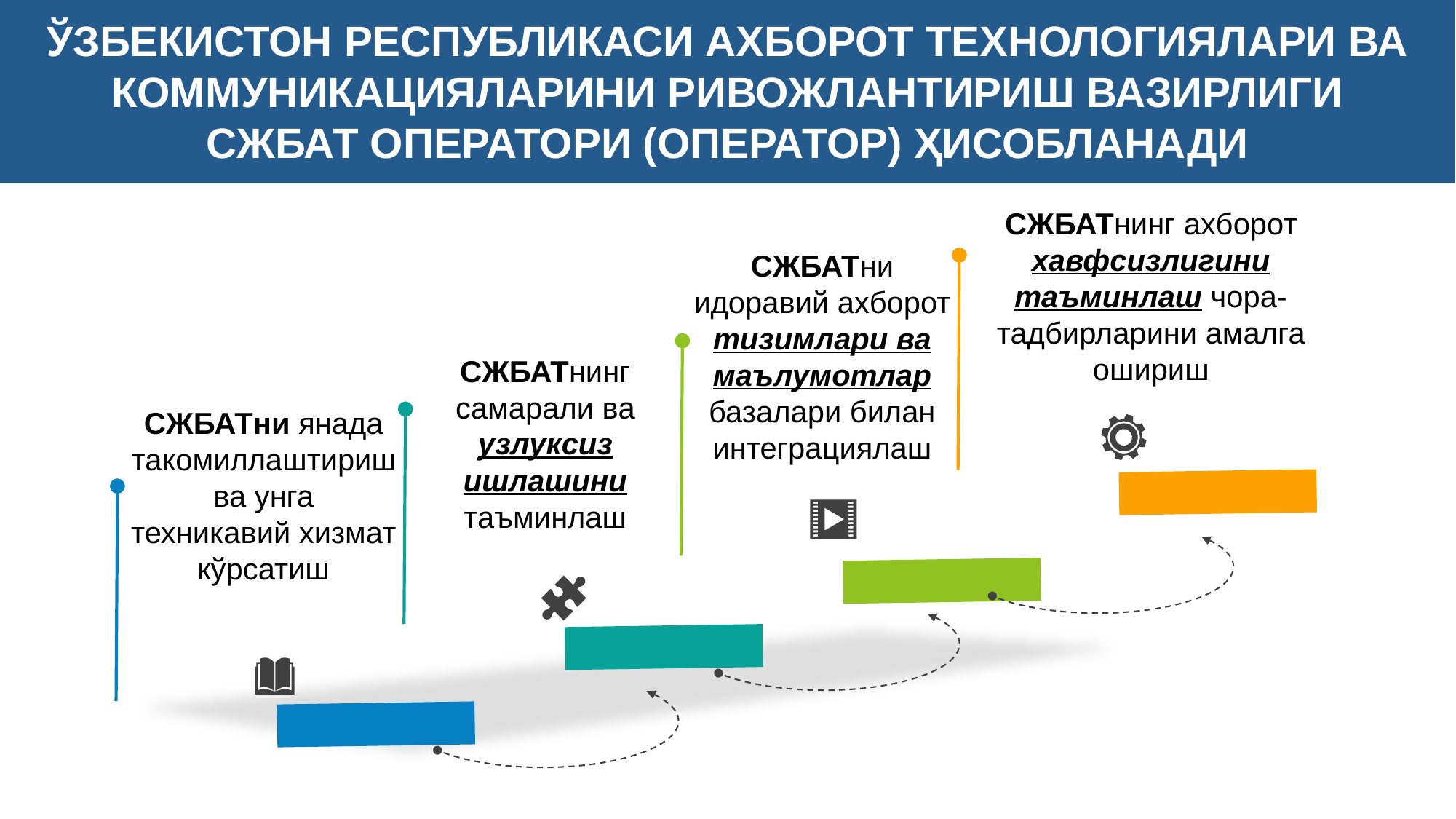

ЎЗБЕКИСТОН РЕСПУБЛИКАСИ АХБОРОТ ТЕХНОЛОГИЯЛАРИ ВА КОММУНИКАЦИЯЛАРИНИ РИВОЖЛАНТИРИШ ВАЗИРЛИГИ СЖБАТ ОПЕРАТОРИ (ОПЕРАТОР) ҲИСОБЛАНАДИ

СЖБАТнинг ахборот хавфсизлигини таъминлаш чора-тадбирларини амалга ошириш
СЖБАТни идоравий ахборот тизимлари ва маълумотлар базалари билан интеграциялаш
СЖБАТнинг самарали ва узлуксиз ишлашини таъминлаш
СЖБАТни янада такомиллаштириш ва унга техникавий хизмат кўрсатиш